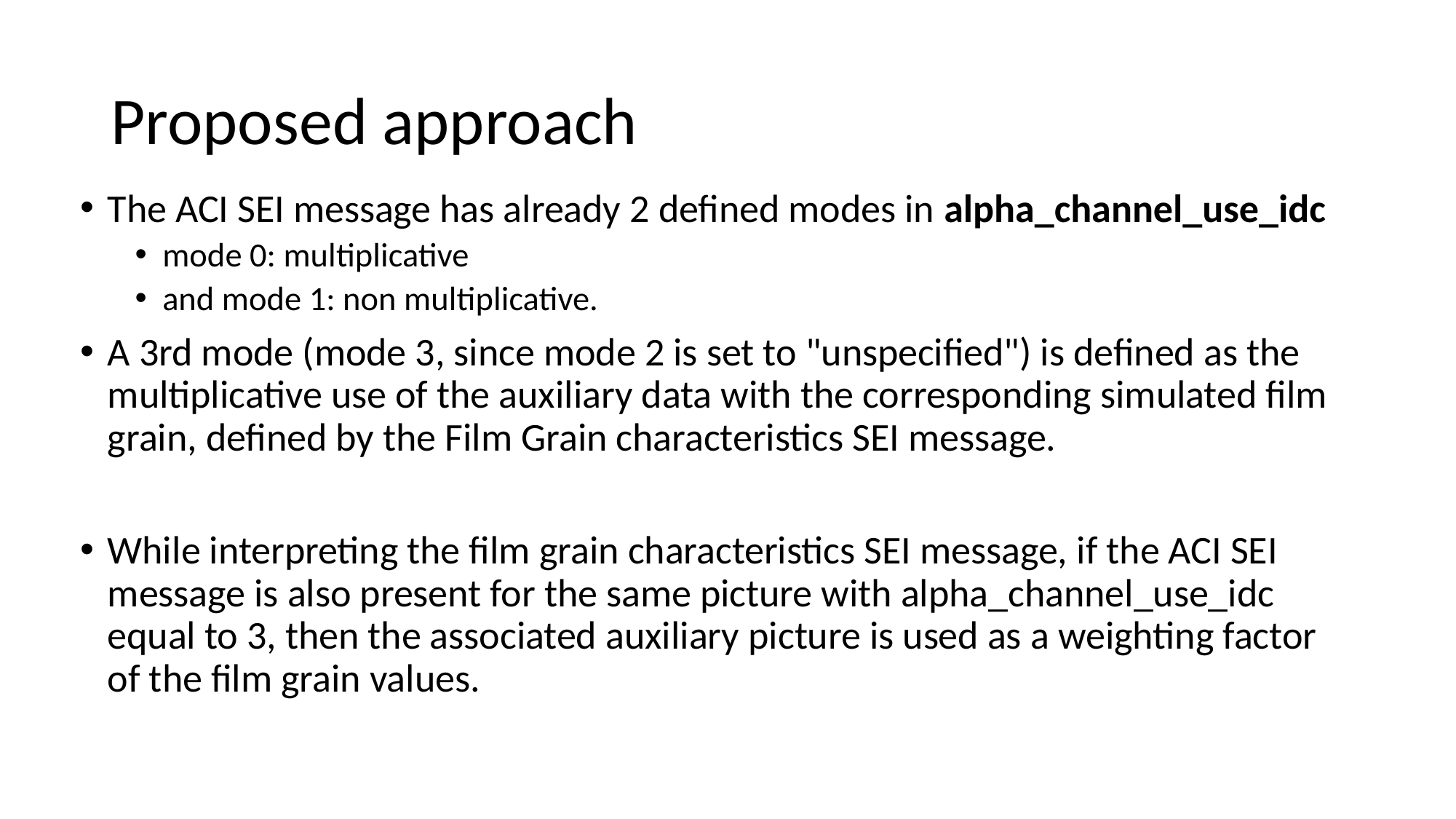

# Proposed approach
The ACI SEI message has already 2 defined modes in alpha_channel_use_idc
mode 0: multiplicative
and mode 1: non multiplicative.
A 3rd mode (mode 3, since mode 2 is set to "unspecified") is defined as the multiplicative use of the auxiliary data with the corresponding simulated film grain, defined by the Film Grain characteristics SEI message.

While interpreting the film grain characteristics SEI message, if the ACI SEI message is also present for the same picture with alpha_channel_use_idc equal to 3, then the associated auxiliary picture is used as a weighting factor of the film grain values.